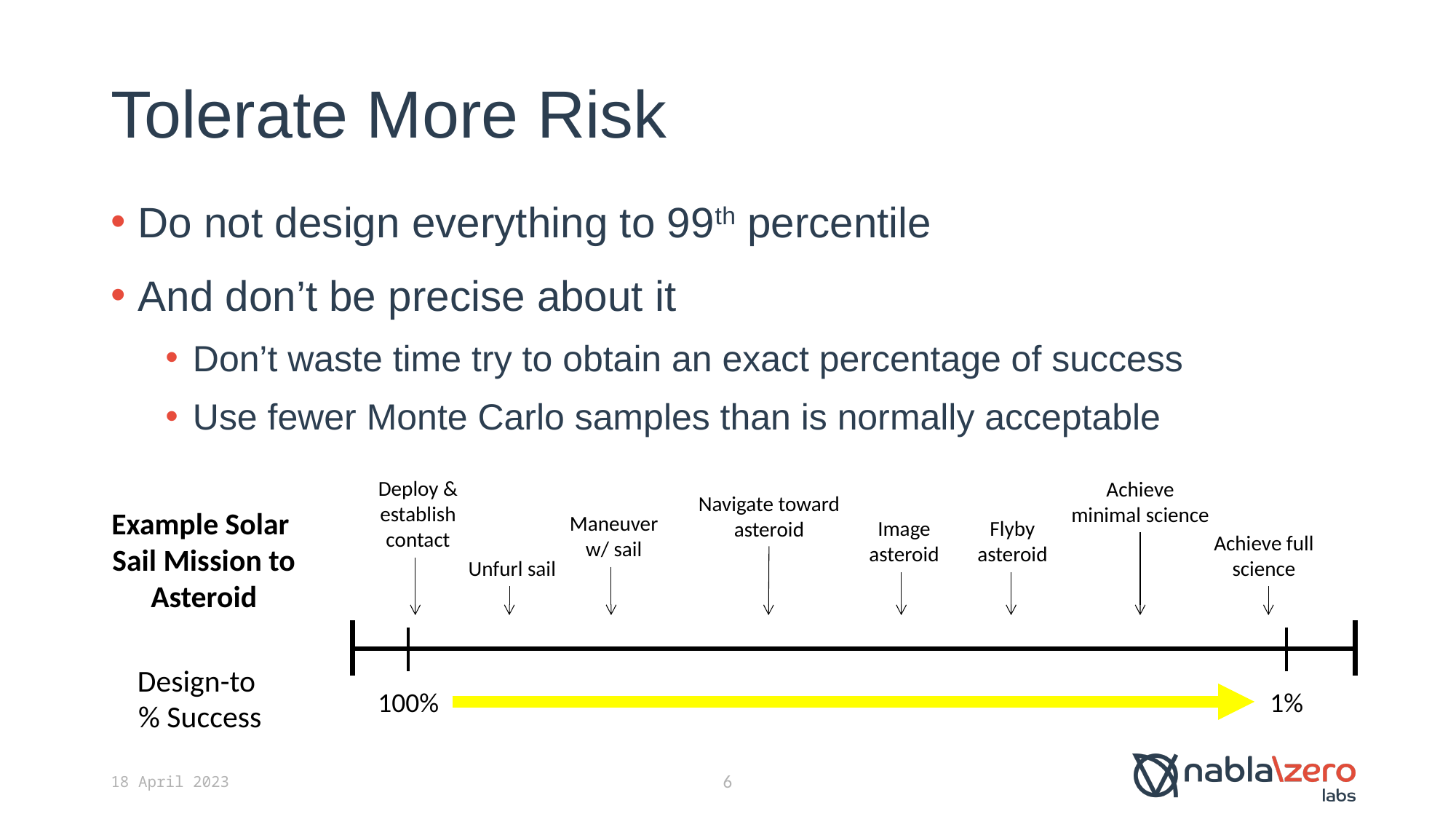

# Tolerate More Risk
Do not design everything to 99th percentile
And don’t be precise about it
Don’t waste time try to obtain an exact percentage of success
Use fewer Monte Carlo samples than is normally acceptable
Deploy & establish contact
Achieve minimal science
Navigate toward asteroid
Example Solar
Sail Mission to Asteroid
Maneuver w/ sail
Image asteroid
Flyby asteroid
Achieve full science
Unfurl sail
Design-to
% Success
100%
1%
18 April 2023
6